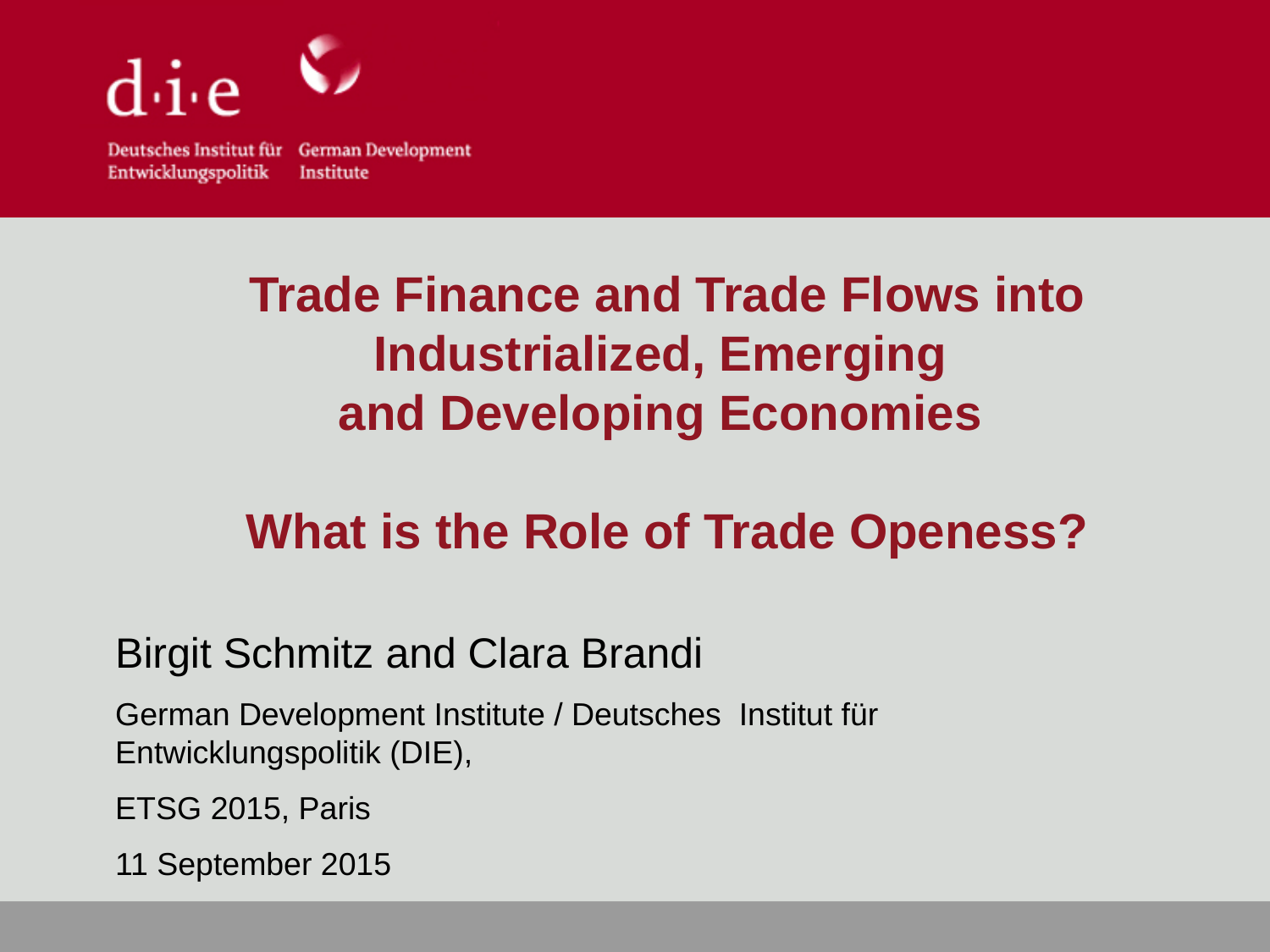

# Trade Finance and Trade Flows into Industrialized, Emerging and Developing Economies What is the Role of Trade Openess?

Birgit Schmitz and Clara Brandi
German Development Institute / Deutsches  Institut für Entwicklungspolitik (DIE),
ETSG 2015, Paris
11 September 2015